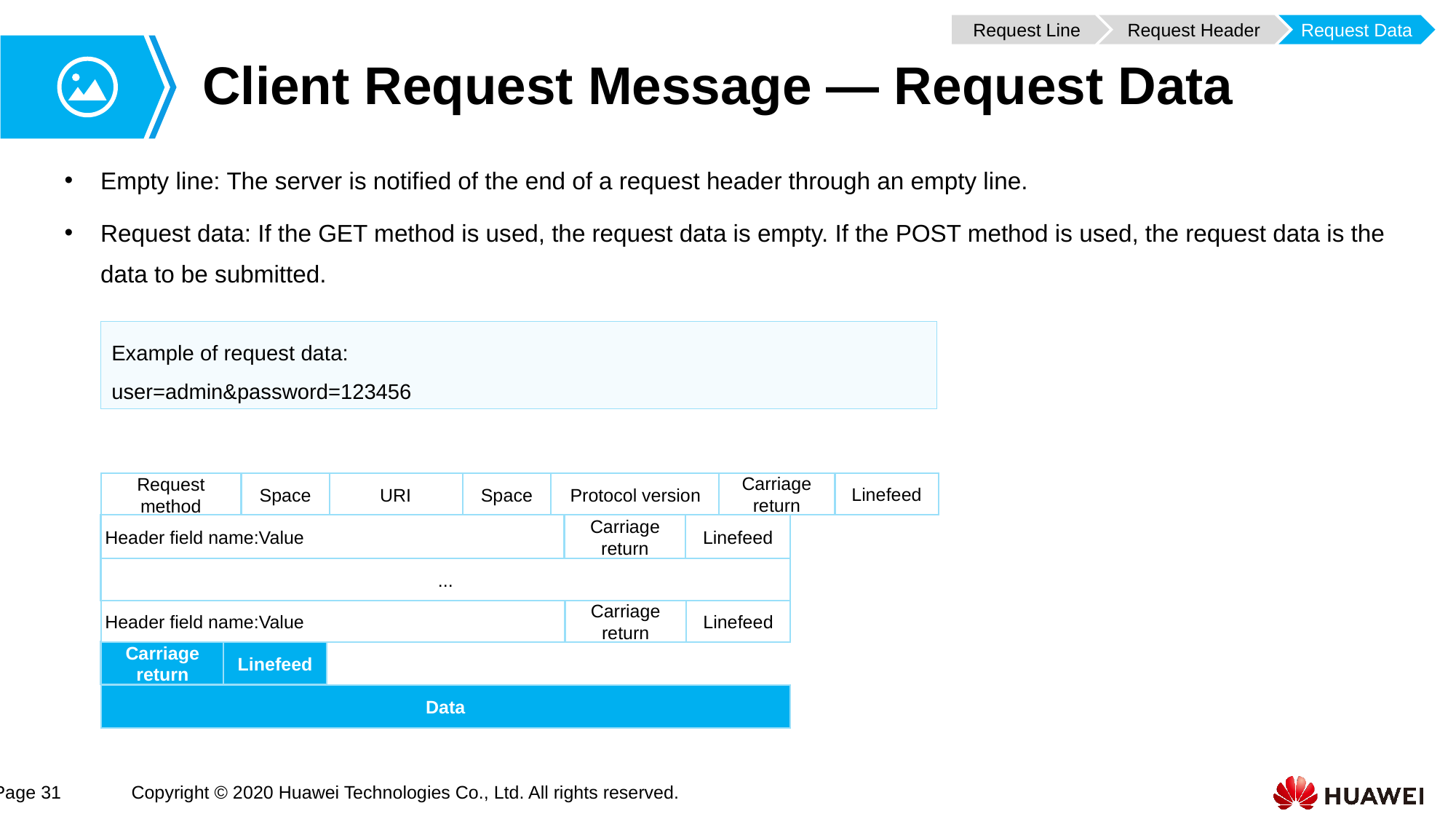

Request Line
Request Header
Request Data
# Client Request Message — Request Data
Empty line: The server is notified of the end of a request header through an empty line.
Request data: If the GET method is used, the request data is empty. If the POST method is used, the request data is the data to be submitted.
Example of request data:
user=admin&password=123456
Carriage return
Linefeed
Protocol version
Request method
Space
URI
Space
Header field name:Value
Carriage return
Linefeed
...
Header field name:Value
Carriage return
Linefeed
Carriage return
Linefeed
Data